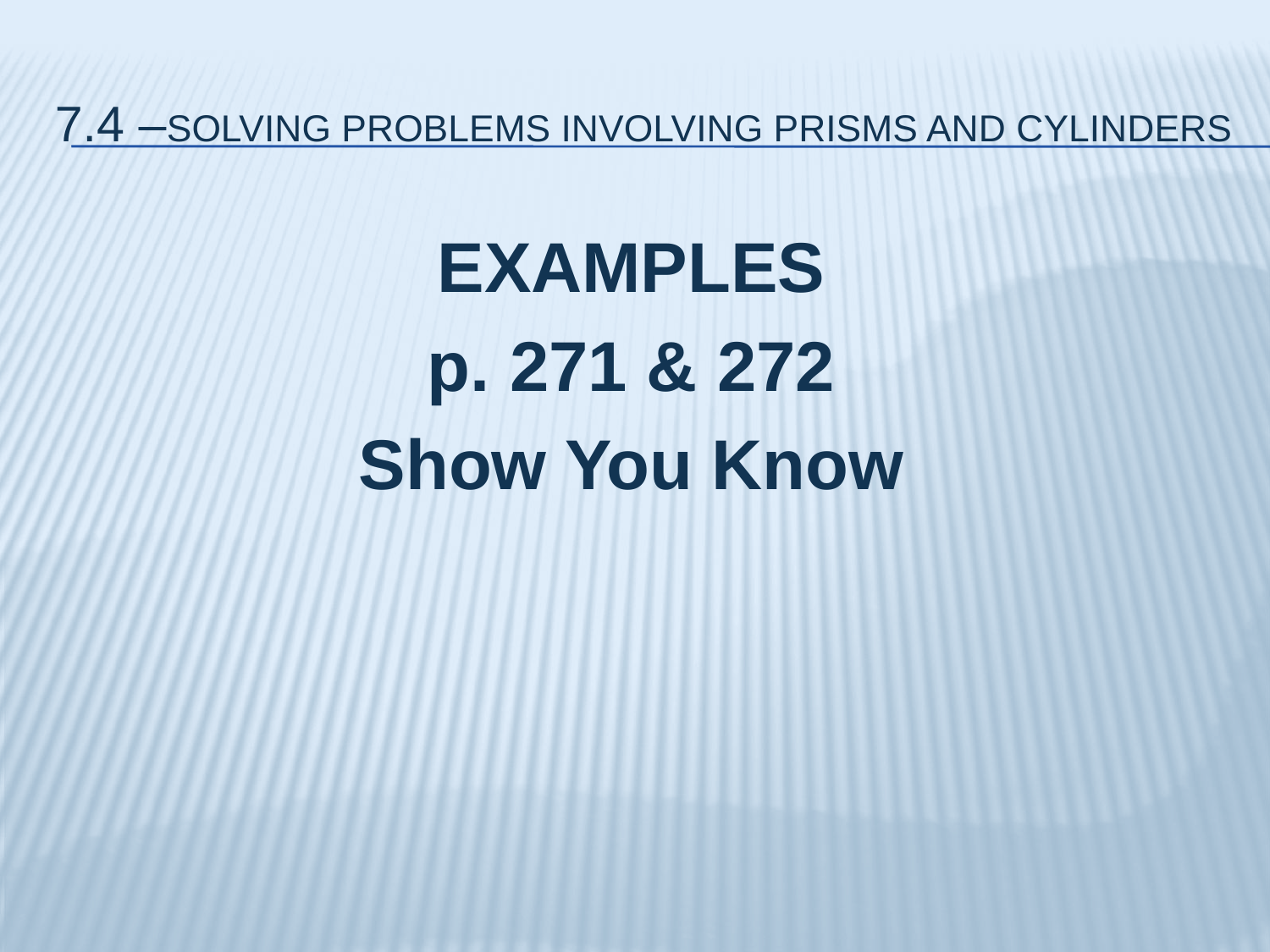

# 7.4 –solving problems involving prisms and cylinders
EXAMPLES
p. 271 & 272
Show You Know